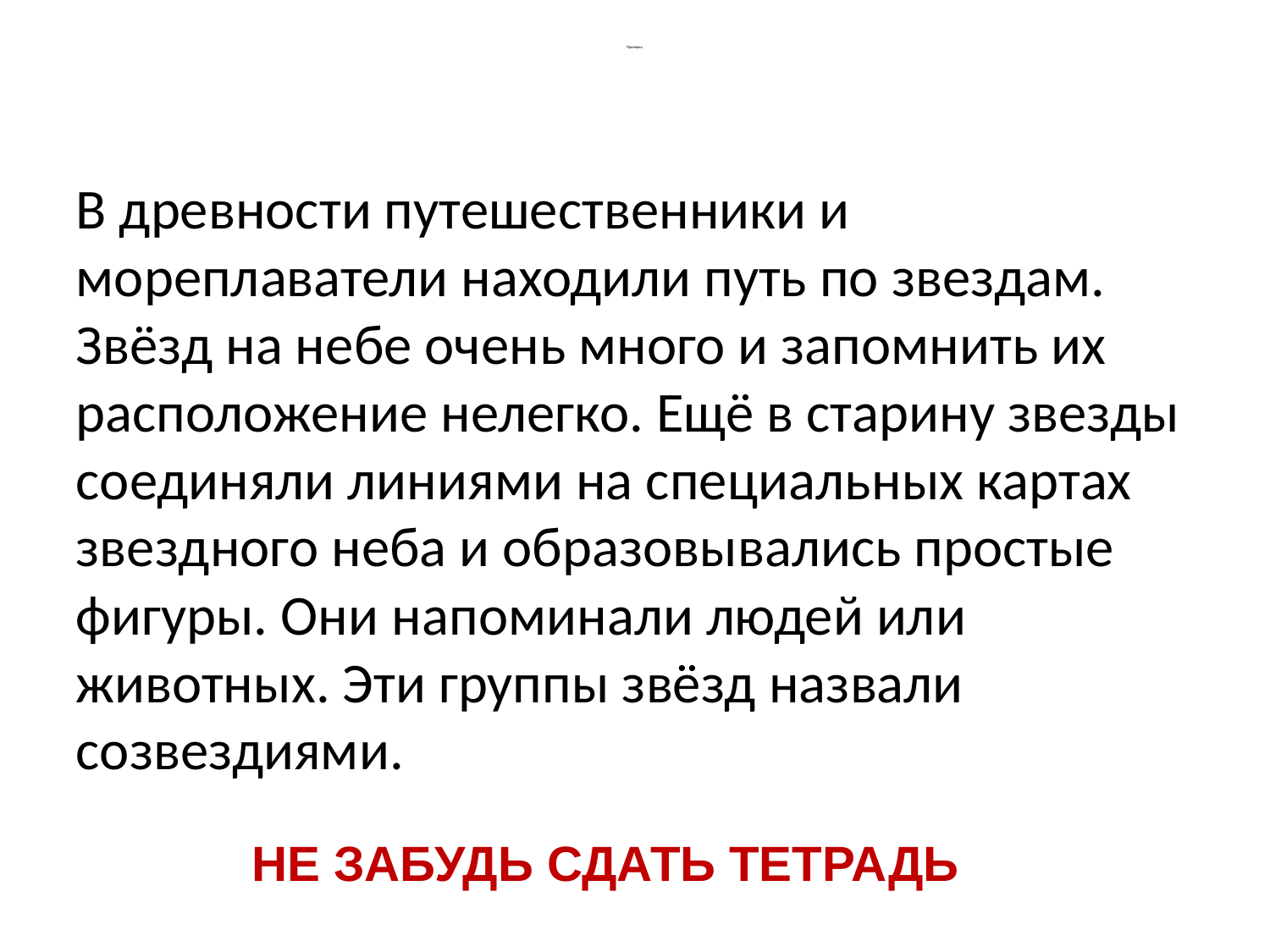

# Проверка.

В древности путешественники и мореплаватели находили путь по звездам.   Звёзд на небе очень много и запомнить их расположение нелегко. Ещё в старину звезды соединяли линиями на специаль­ных картах звездного неба и образовывались простые фигуры. Они напоминали людей или животных. Эти группы звёзд назвали созвездиями.
НЕ ЗАБУДЬ СДАТЬ ТЕТРАДЬ